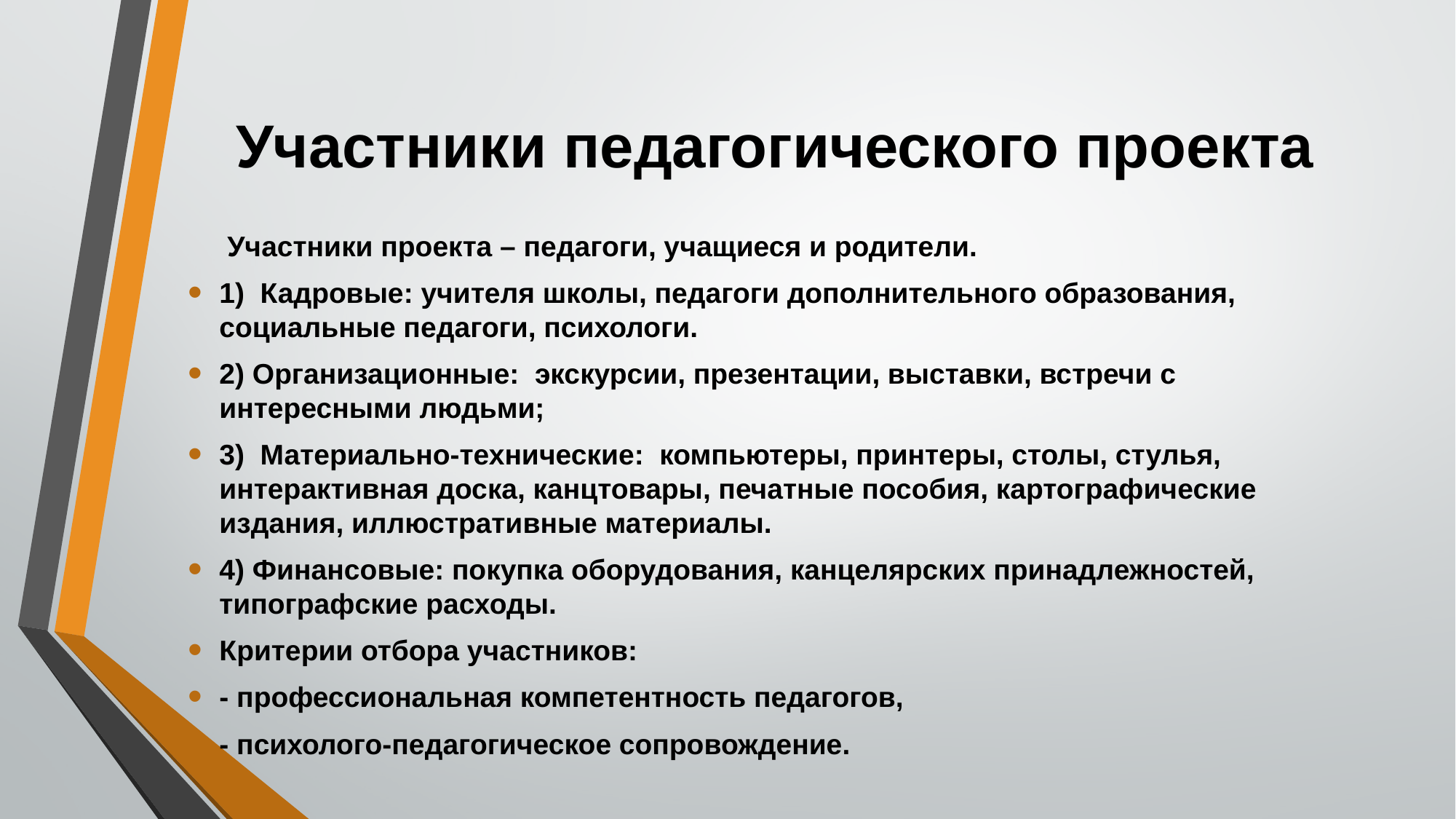

# Участники педагогического проекта
     Участники проекта – педагоги, учащиеся и родители.
1)  Кадровые: учителя школы, педагоги дополнительного образования, социальные педагоги, психологи.
2) Организационные:  экскурсии, презентации, выставки, встречи с интересными людьми;
3)  Материально-технические:  компьютеры, принтеры, столы, стулья, интерактивная доска, канцтовары, печатные пособия, картографические издания, иллюстративные материалы.
4) Финансовые: покупка оборудования, канцелярских принадлежностей, типографские расходы.
Критерии отбора участников:
- профессиональная компетентность педагогов,
- психолого-педагогическое сопровождение.